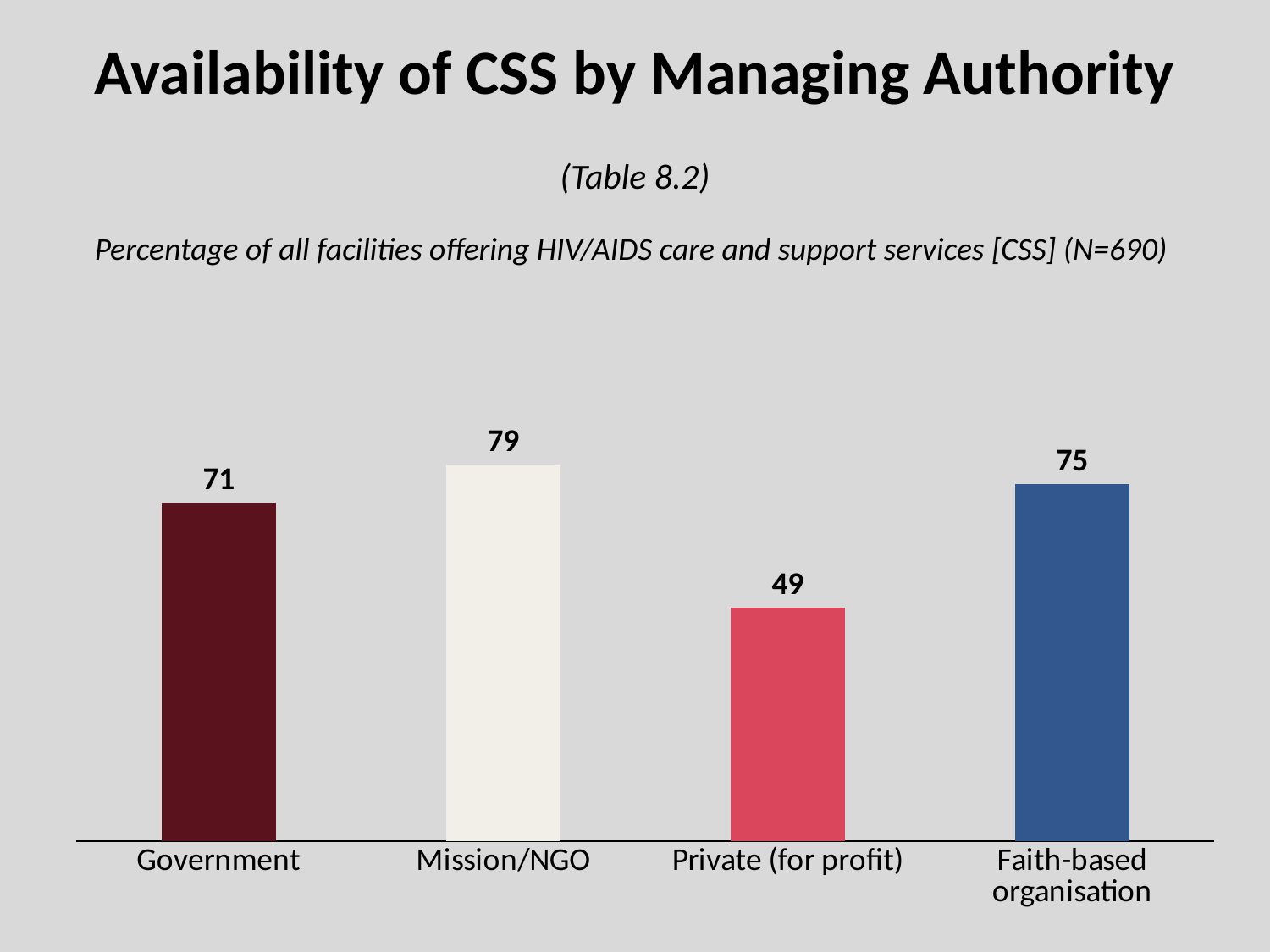

# Availability of CSS by Managing Authority
(Table 8.2)
Percentage of all facilities offering HIV/AIDS care and support services [CSS] (N=690)

### Chart

| Category |  |
|---|---|
| Government | 71.0 |
| Mission/NGO | 79.0 |
| Private (for profit) | 49.0 |
| Faith-based organisation | 75.0 |